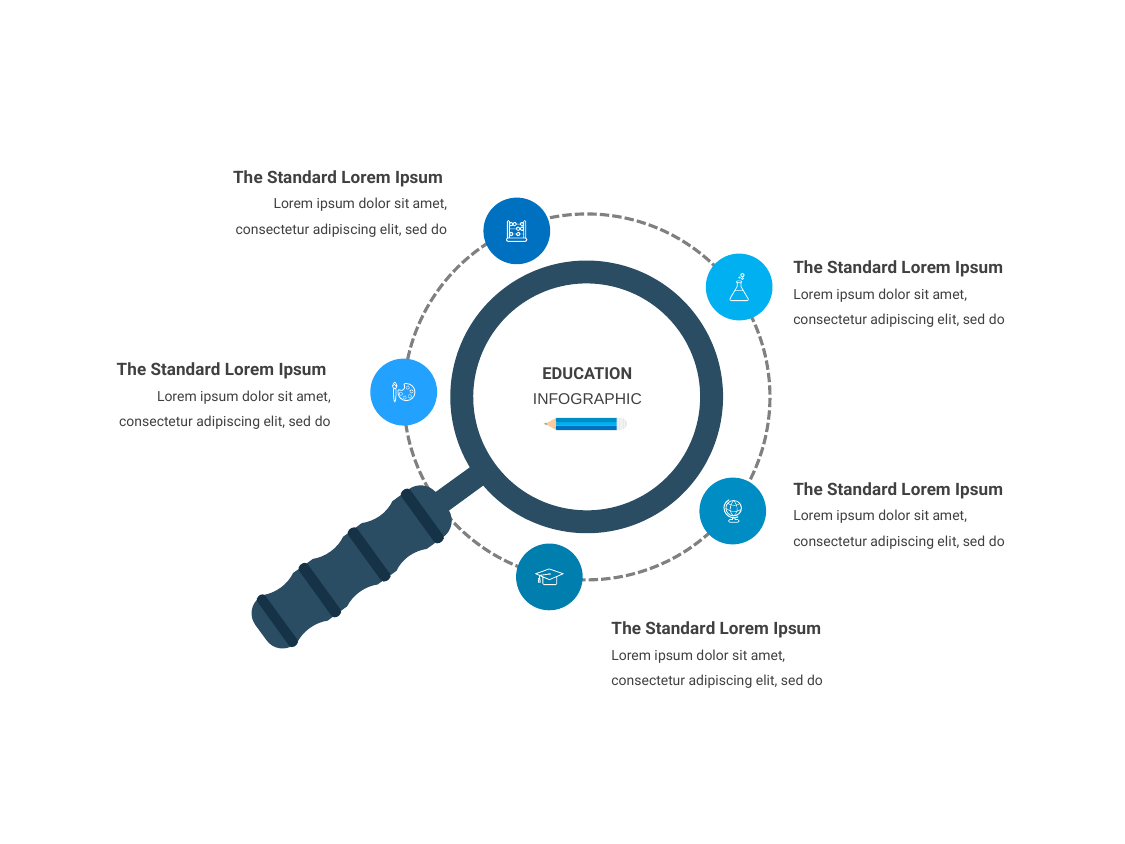

The Standard Lorem Ipsum
Lorem ipsum dolor sit amet, consectetur adipiscing elit, sed do

The Standard Lorem Ipsum
Lorem ipsum dolor sit amet, consectetur adipiscing elit, sed do

The Standard Lorem Ipsum
Lorem ipsum dolor sit amet, consectetur adipiscing elit, sed do

EDUCATION
INFOGRAPHIC

The Standard Lorem Ipsum
Lorem ipsum dolor sit amet, consectetur adipiscing elit, sed do

The Standard Lorem Ipsum
Lorem ipsum dolor sit amet, consectetur adipiscing elit, sed do